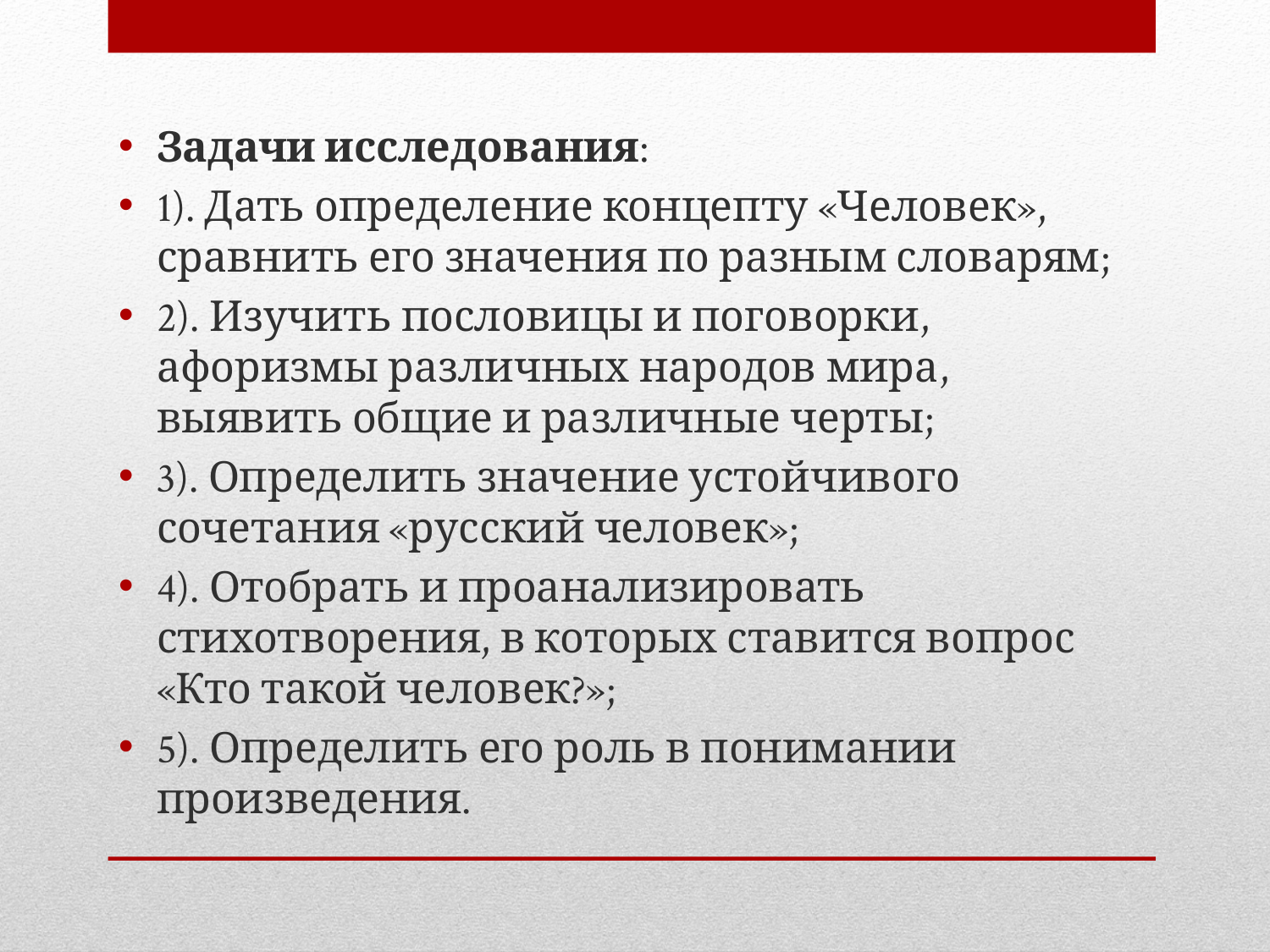

Задачи исследования:
1). Дать определение концепту «Человек», сравнить его значения по разным словарям;
2). Изучить пословицы и поговорки, афоризмы различных народов мира, выявить общие и различные черты;
3). Определить значение устойчивого сочетания «русский человек»;
4). Отобрать и проанализировать стихотворения, в которых ставится вопрос «Кто такой человек?»;
5). Определить его роль в понимании произведения.